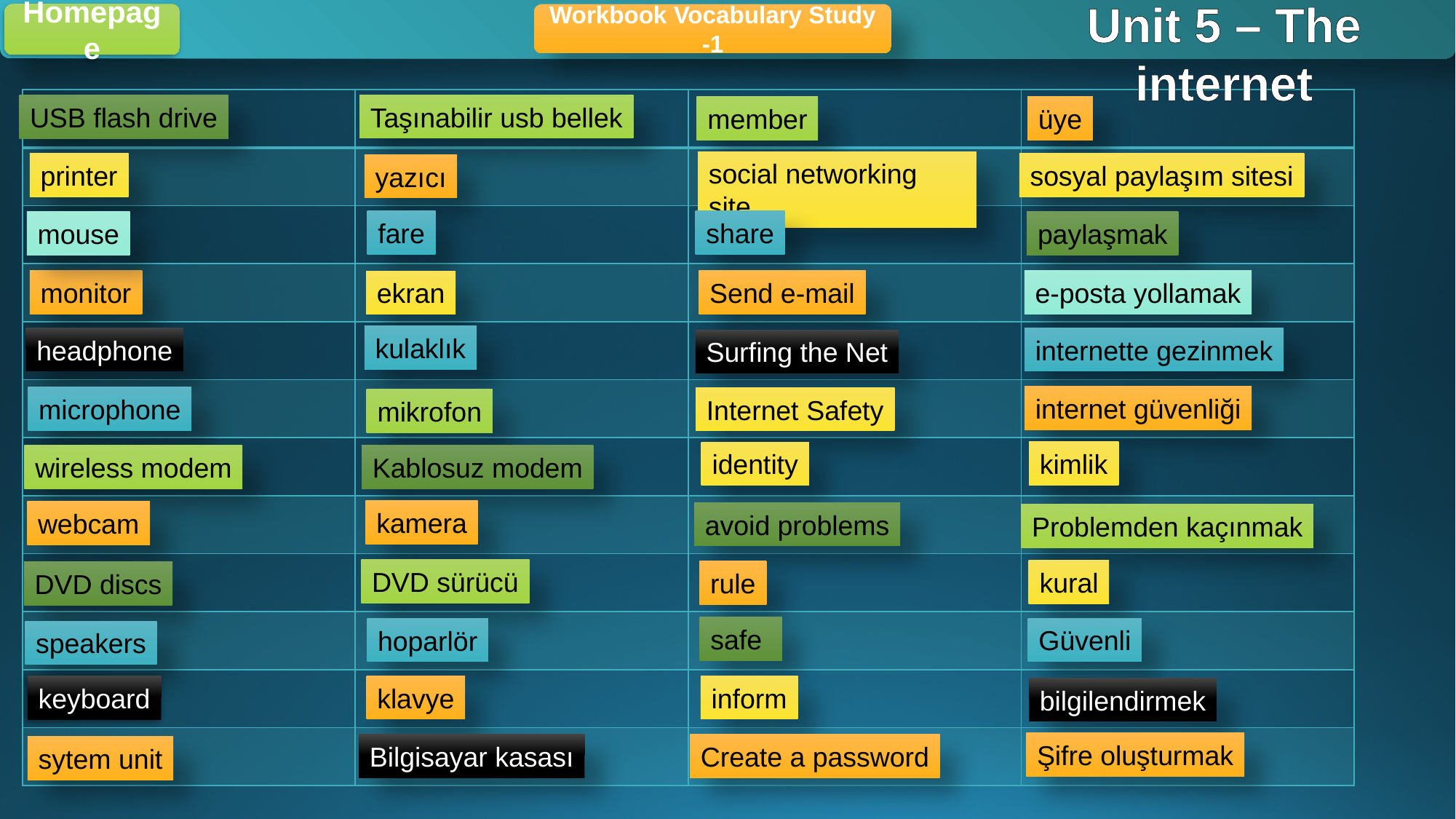

Unit 5 – The internet

Homepage
Workbook Vocabulary Study -1
|  |  |  |  |
| --- | --- | --- | --- |
|  |  |  |  |
|  |  |  |  |
|  |  |  |  |
|  |  |  |  |
|  |  |  |  |
|  |  |  |  |
|  |  |  |  |
|  |  |  |  |
|  |  |  |  |
|  |  |  |  |
|  |  |  |  |
Taşınabilir usb bellek
USB flash drive
member
üye
social networking site
sosyal paylaşım sitesi
printer
yazıcı
fare
share
mouse
paylaşmak
e-posta yollamak
monitor
Send e-mail
ekran
kulaklık
headphone
internette gezinmek
Surfing the Net
internet güvenliği
microphone
Internet Safety
mikrofon
kimlik
identity
wireless modem
Kablosuz modem
kamera
webcam
avoid problems
Problemden kaçınmak
DVD sürücü
kural
rule
DVD discs
safe
Güvenli
hoparlör
speakers
klavye
inform
keyboard
bilgilendirmek
Şifre oluşturmak
Bilgisayar kasası
Create a password
sytem unit